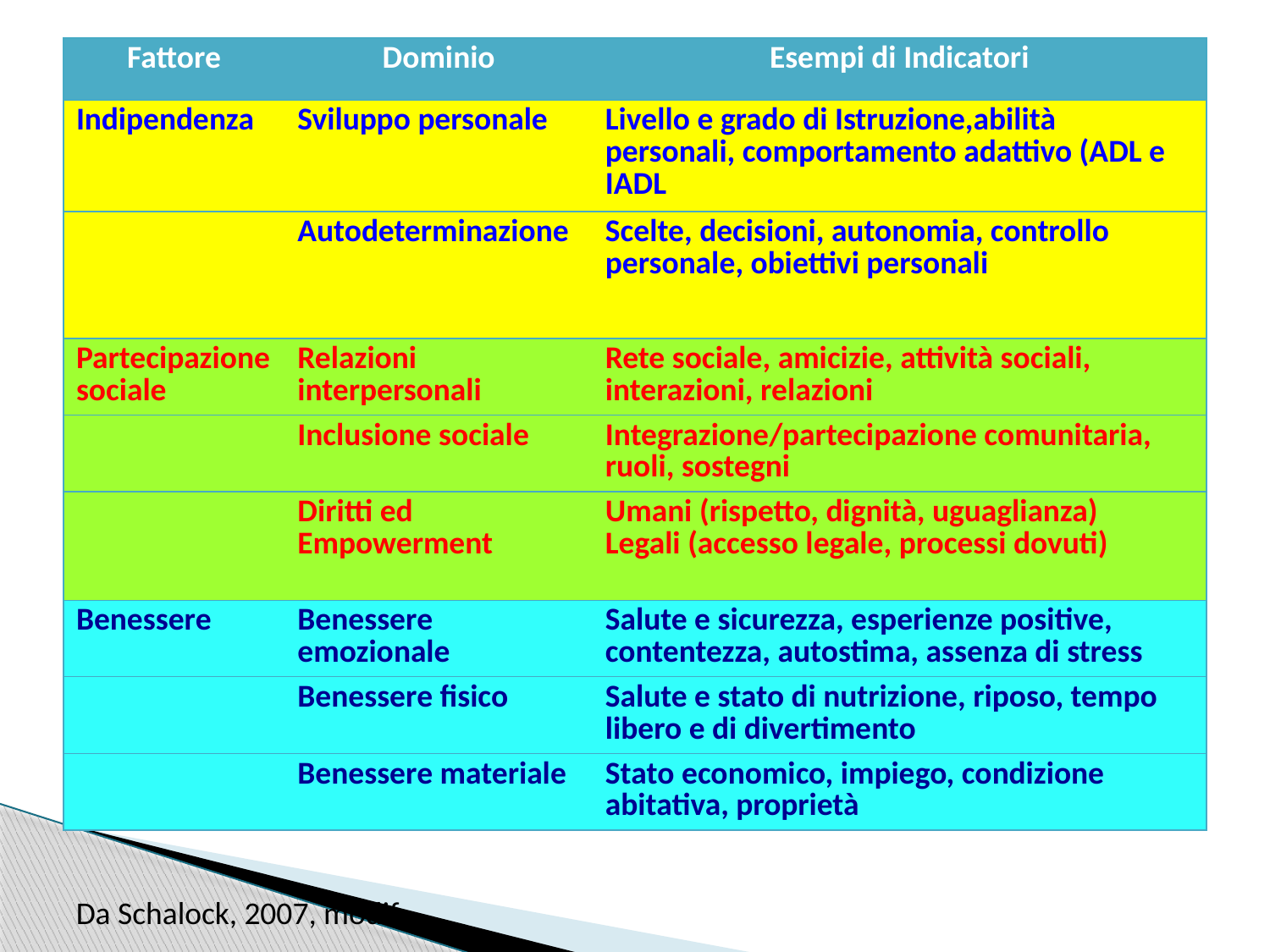

#
| Fattore | Dominio | Esempi di Indicatori |
| --- | --- | --- |
| Indipendenza | Sviluppo personale | Livello e grado di Istruzione,abilità personali, comportamento adattivo (ADL e IADL |
|  | Autodeterminazione | Scelte, decisioni, autonomia, controllo personale, obiettivi personali |
| Partecipazione sociale | Relazioni interpersonali | Rete sociale, amicizie, attività sociali, interazioni, relazioni |
|  | Inclusione sociale | Integrazione/partecipazione comunitaria, ruoli, sostegni |
|  | Diritti ed Empowerment | Umani (rispetto, dignità, uguaglianza) Legali (accesso legale, processi dovuti) |
| Benessere | Benessere emozionale | Salute e sicurezza, esperienze positive, contentezza, autostima, assenza di stress |
|  | Benessere fisico | Salute e stato di nutrizione, riposo, tempo libero e di divertimento |
|  | Benessere materiale | Stato economico, impiego, condizione abitativa, proprietà |
Da Schalock, 2007, modif.